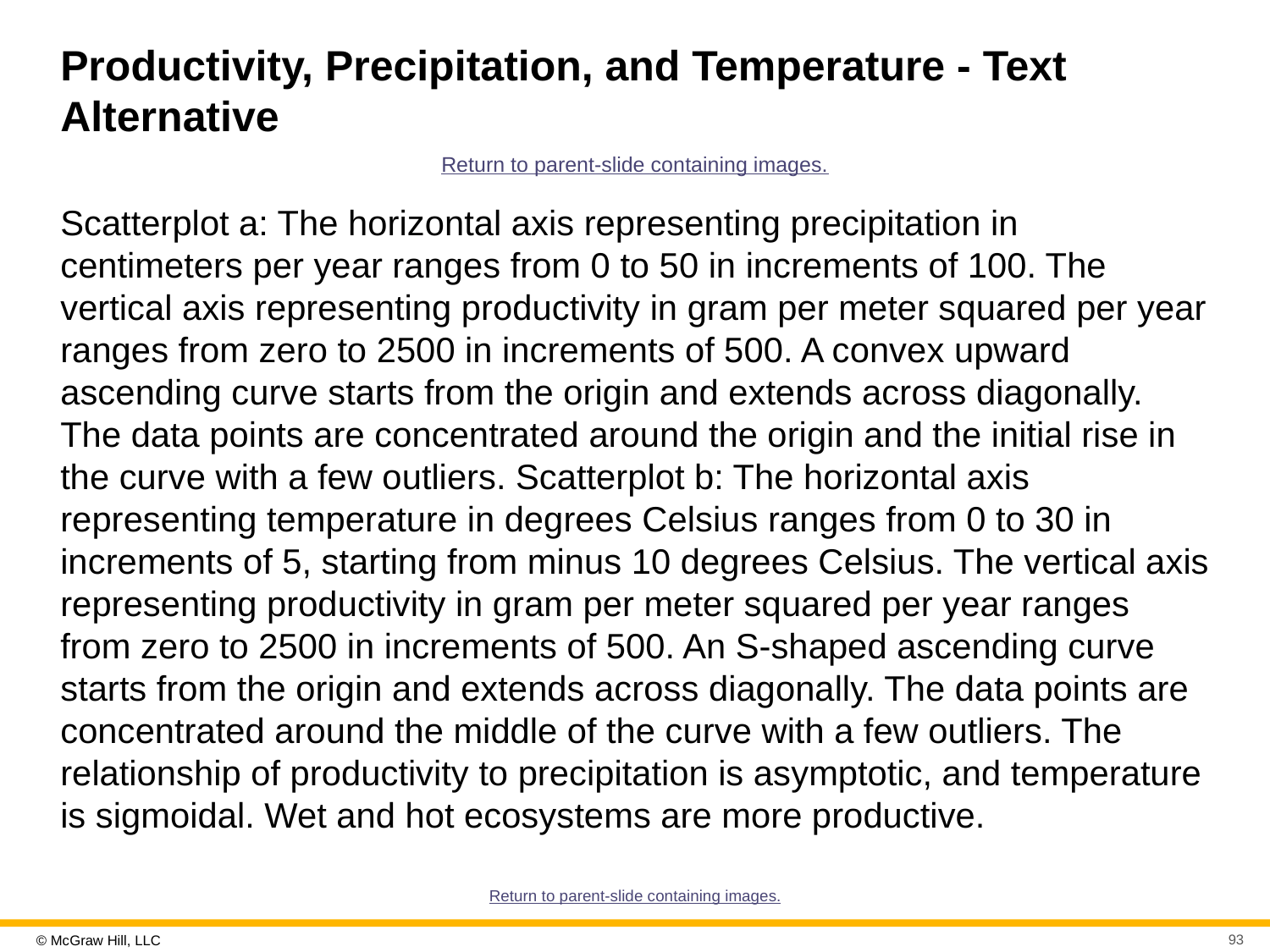

# Productivity, Precipitation, and Temperature - Text Alternative
Return to parent-slide containing images.
Scatterplot a: The horizontal axis representing precipitation in centimeters per year ranges from 0 to 50 in increments of 100. The vertical axis representing productivity in gram per meter squared per year ranges from zero to 2500 in increments of 500. A convex upward ascending curve starts from the origin and extends across diagonally. The data points are concentrated around the origin and the initial rise in the curve with a few outliers. Scatterplot b: The horizontal axis representing temperature in degrees Celsius ranges from 0 to 30 in increments of 5, starting from minus 10 degrees Celsius. The vertical axis representing productivity in gram per meter squared per year ranges from zero to 2500 in increments of 500. An S-shaped ascending curve starts from the origin and extends across diagonally. The data points are concentrated around the middle of the curve with a few outliers. The relationship of productivity to precipitation is asymptotic, and temperature is sigmoidal. Wet and hot ecosystems are more productive.
Return to parent-slide containing images.
93